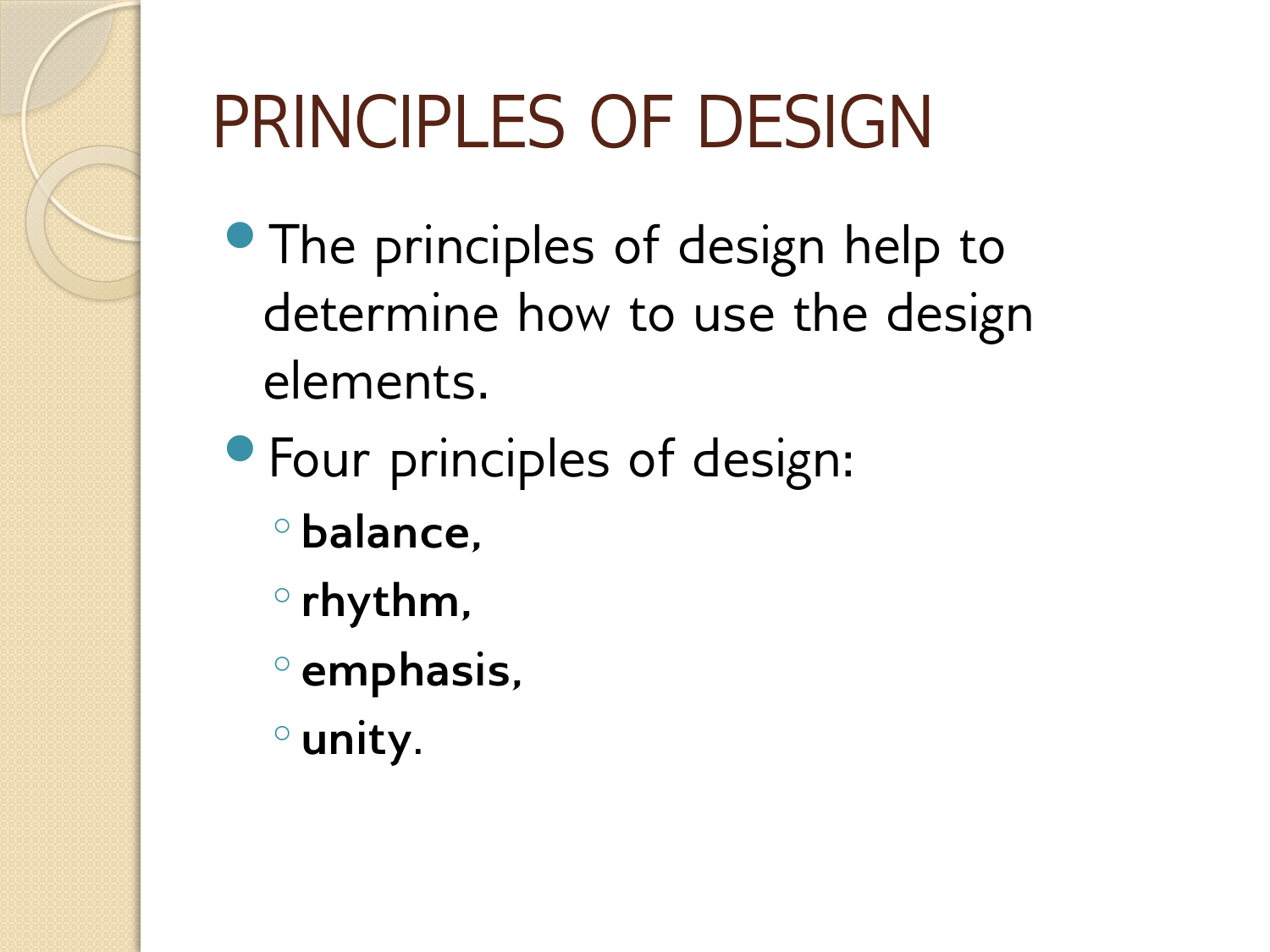

# PRINCIPLES OF DESIGN
The principles of design help to determine how to use the design elements.
Four principles of design:
balance,
rhythm,
emphasis,
unity.